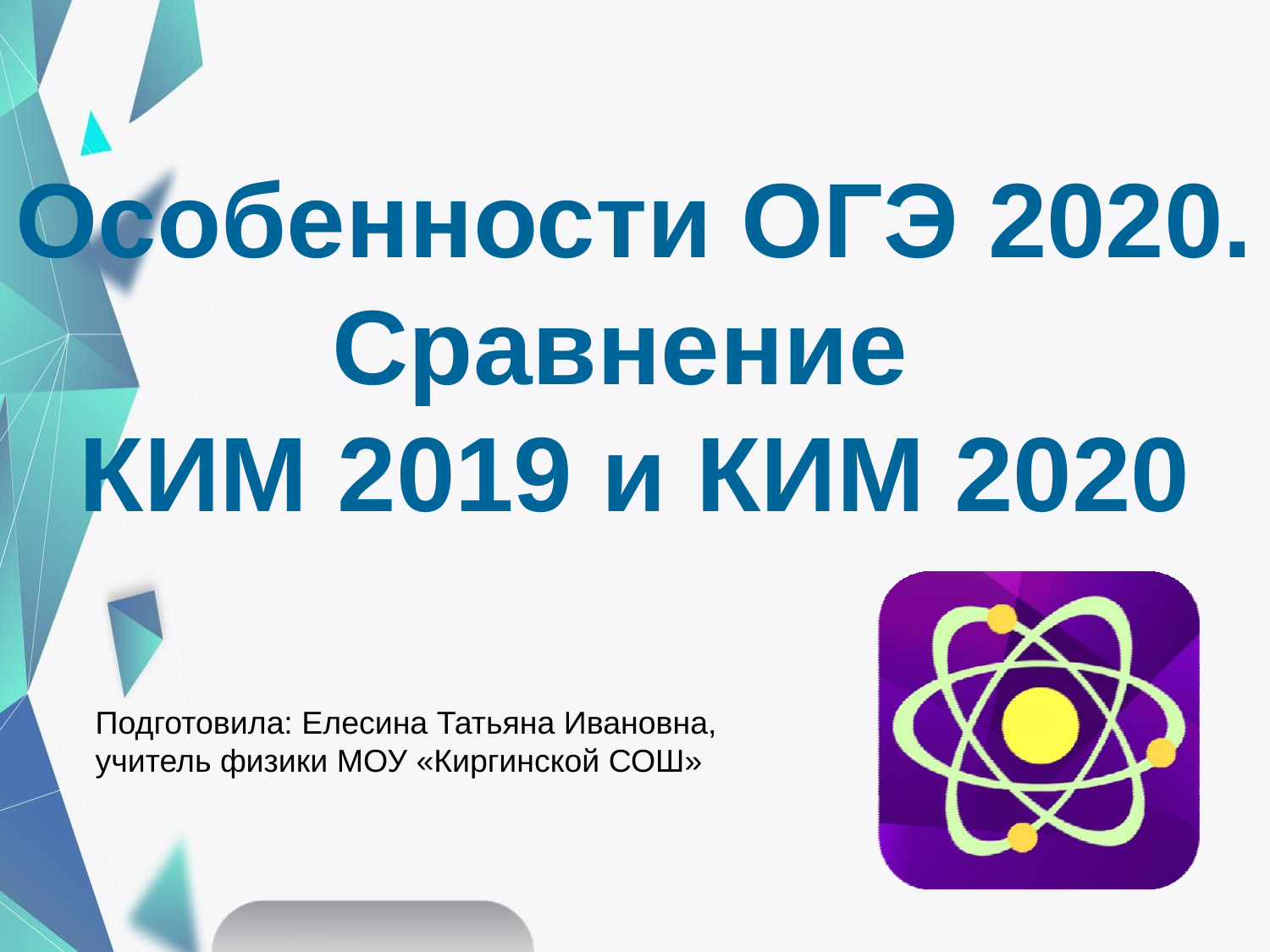

Особенности ОГЭ 2020.
Сравнение
КИМ 2019 и КИМ 2020

Подготовила: Елесина Татьяна Ивановна,
учитель физики МОУ «Киргинской СОШ»